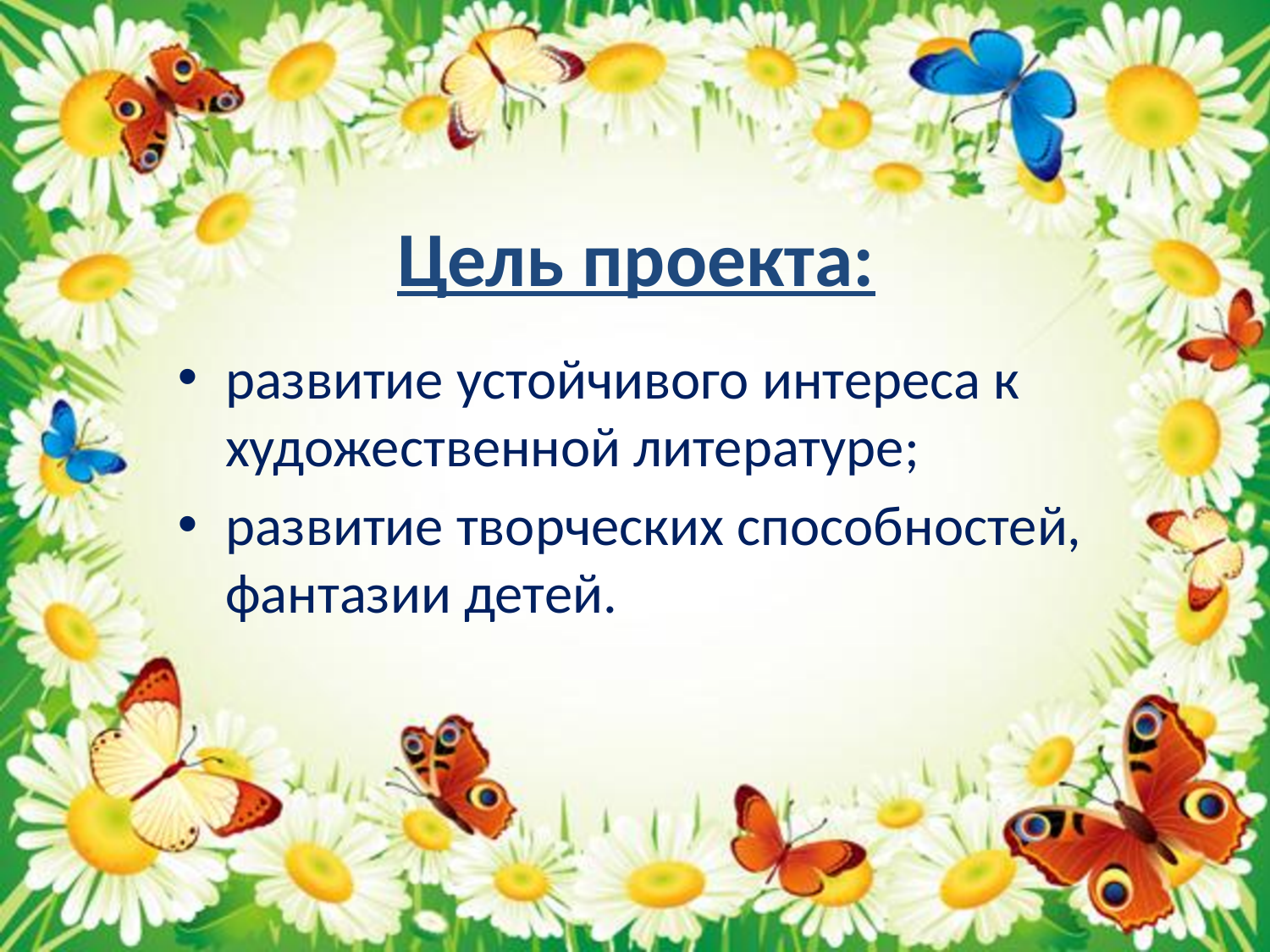

# Цель проекта:
развитие устойчивого интереса к художественной литературе;
развитие творческих способностей, фантазии детей.